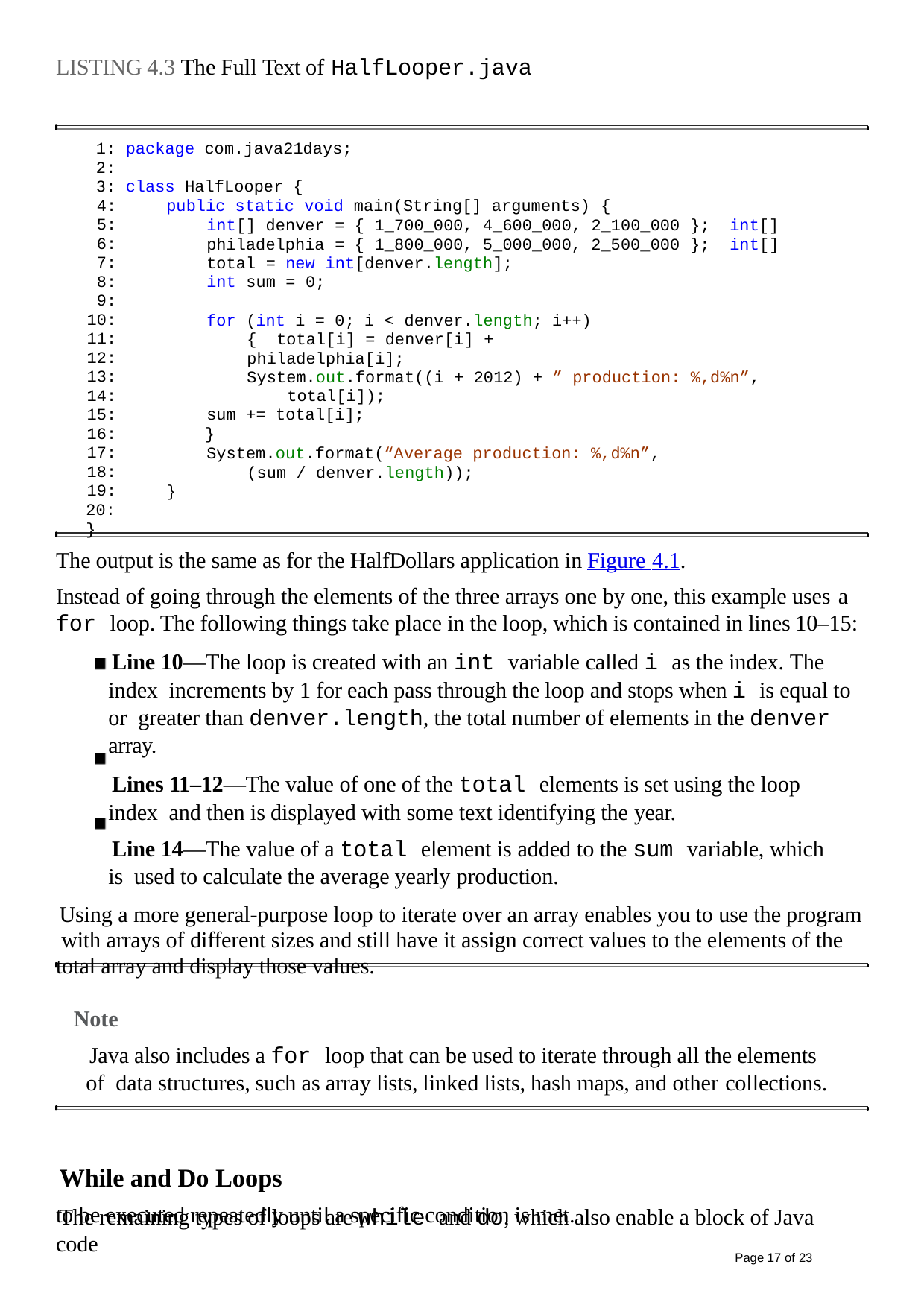

LISTING 4.3 The Full Text of HalfLooper.java

1: package com.java21days;
2:
3: class HalfLooper {
4:
5:
6:
7:
8:
9:
10:
11:
12:
13:
14:
15:
16:
17:
18:
19:
20: }
public static void main(String[] arguments) {
int[] denver = { 1_700_000, 4_600_000, 2_100_000 };  int[] philadelphia = { 1_800_000, 5_000_000, 2_500_000 };  int[] total = new int[denver.length];
int sum = 0;
for (int i = 0; i < denver.length; i++) {  total[i] = denver[i] + philadelphia[i];
System.out.format((i + 2012) + ” production: %,d%n”,  total[i]);
sum += total[i];
}
System.out.format(“Average production: %,d%n”,  (sum / denver.length));
}

The output is the same as for the HalfDollars application in Figure 4.1.
Instead of going through the elements of the three arrays one by one, this example uses a
for loop. The following things take place in the loop, which is contained in lines 10–15:
Line 10—The loop is created with an int variable called i as the index. The index  increments by 1 for each pass through the loop and stops when i is equal to or  greater than denver.length, the total number of elements in the denver array.
Lines 11–12—The value of one of the total elements is set using the loop index  and then is displayed with some text identifying the year.
Line 14—The value of a total element is added to the sum variable, which is  used to calculate the average yearly production.
Using a more general-purpose loop to iterate over an array enables you to use the program  with arrays of different sizes and still have it assign correct values to the elements of the  total array and display those values.

Note
Java also includes a for loop that can be used to iterate through all the elements of  data structures, such as array lists, linked lists, hash maps, and other collections.

While and Do Loops
The remaining types of loops are while and do, which also enable a block of Java code

to be executed repeatedly until a specific condition is met.
Page 17 of 23